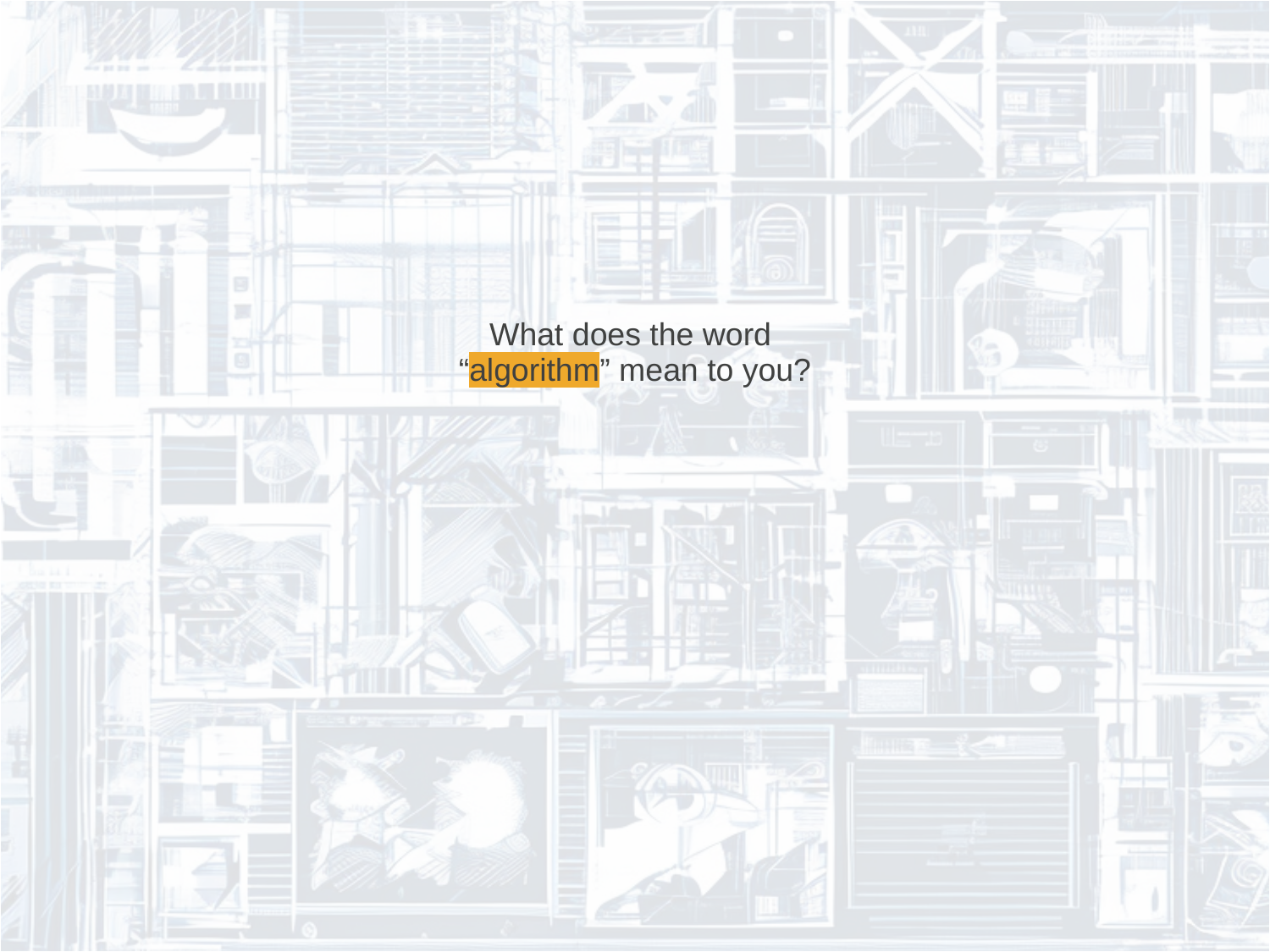

What does the word
“algorithm” mean to you?